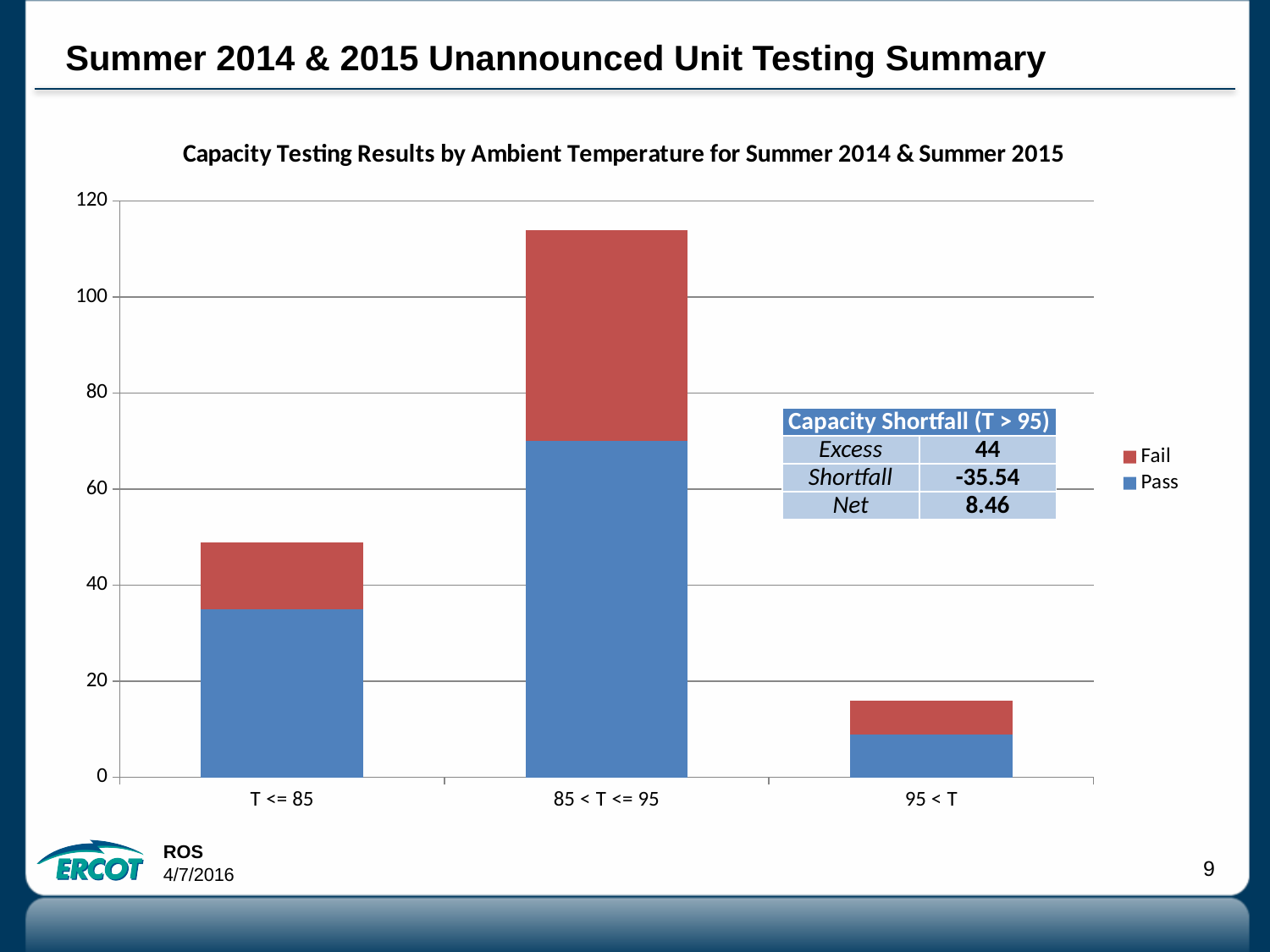

# Summer 2014 & 2015 Unannounced Unit Testing Summary

### Chart: Capacity Testing Results by Ambient Temperature for Summer 2014 & Summer 2015

| Category |  |  |
|---|---|---|
| T <= 85 | 35.0 | 14.0 |
| 85 < T <= 95 | 70.0 | 44.0 |
| 95 < T | 9.0 | 7.0 |
| Capacity Shortfall (T > 95) |  |
| --- | --- |
| Excess | 44 |
| Shortfall | -35.54 |
| Net | 8.46 |